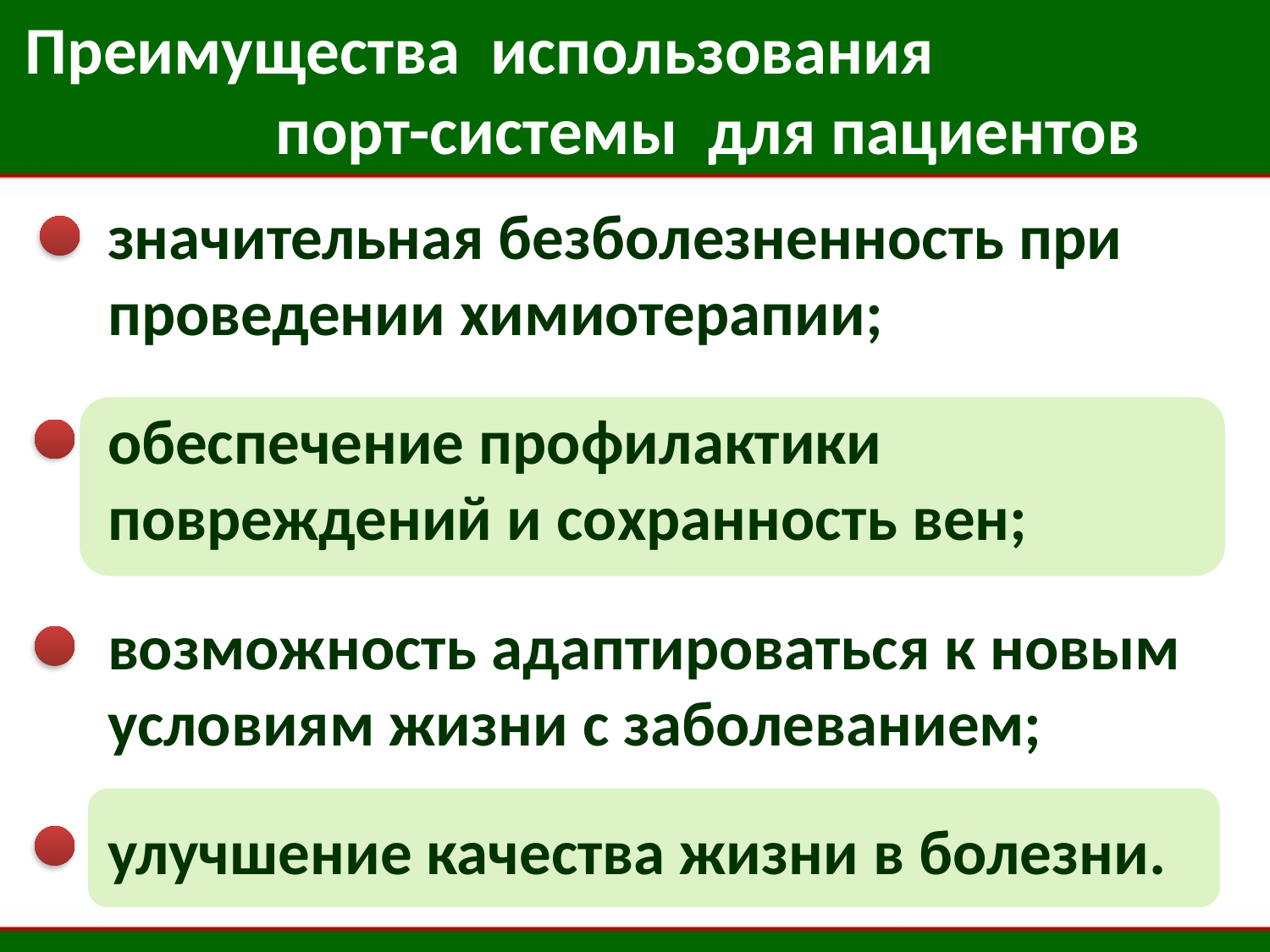

Преимущества  использования                               порт-системы  для пациентов
значительная безболезненность при проведении химиотерапии;
обеспечение профилактики повреждений и сохранность вен;
возможность адаптироваться к новым условиям жизни с заболеванием;
улучшение качества жизни в болезни.